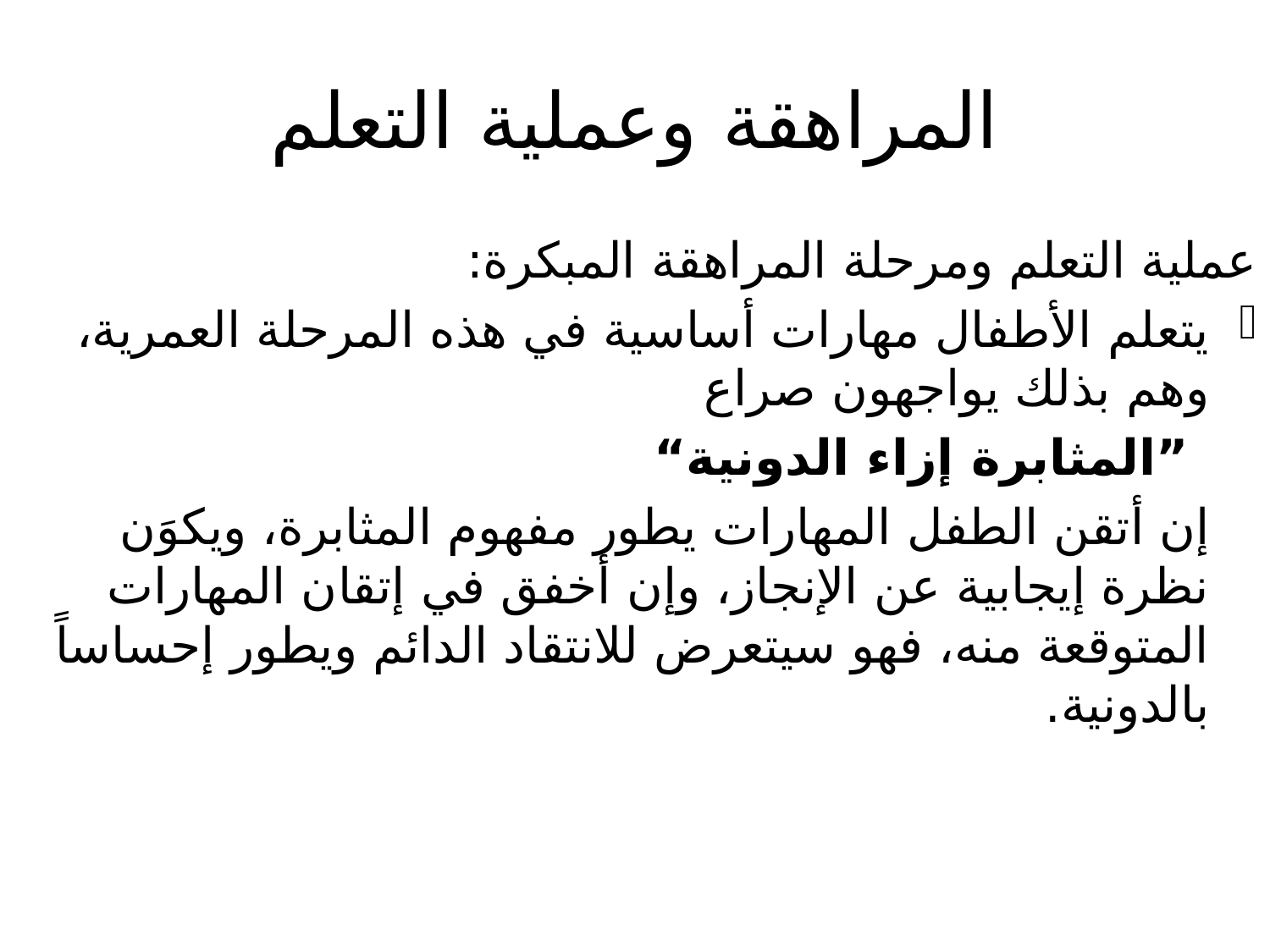

# المراهقة وعملية التعلم
عملية التعلم ومرحلة المراهقة المبكرة:
يتعلم الأطفال مهارات أساسية في هذه المرحلة العمرية، وهم بذلك يواجهون صراع
    ”المثابرة إزاء الدونية“
   إن أتقن الطفل المهارات يطور مفهوم المثابرة، ويكوَن نظرة إيجابية عن الإنجاز، وإن أخفق في إتقان المهارات المتوقعة منه، فهو سيتعرض للانتقاد الدائم ويطور إحساساً بالدونية.